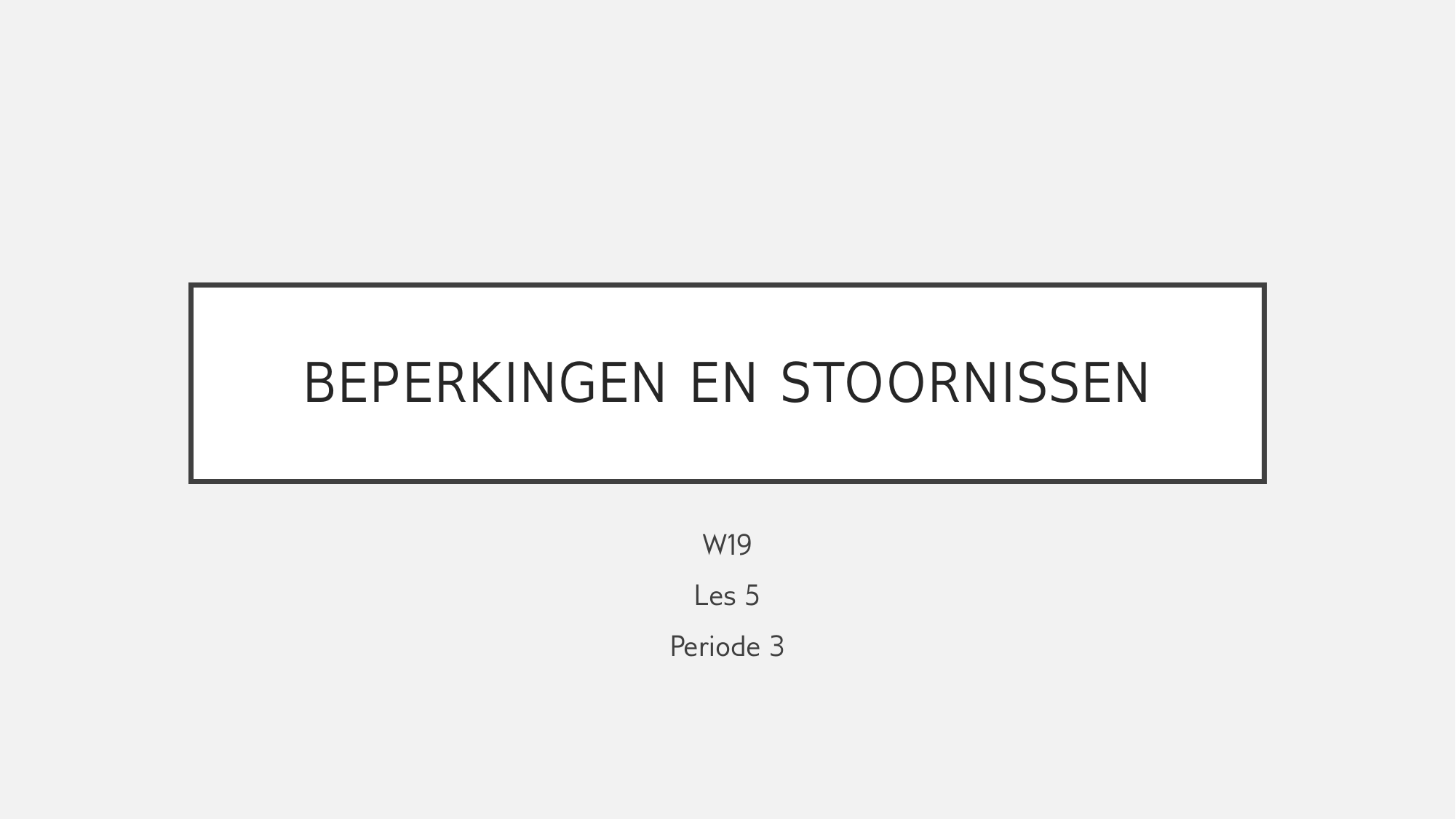

# Beperkingen en stoornissen
W19
Les 5
Periode 3